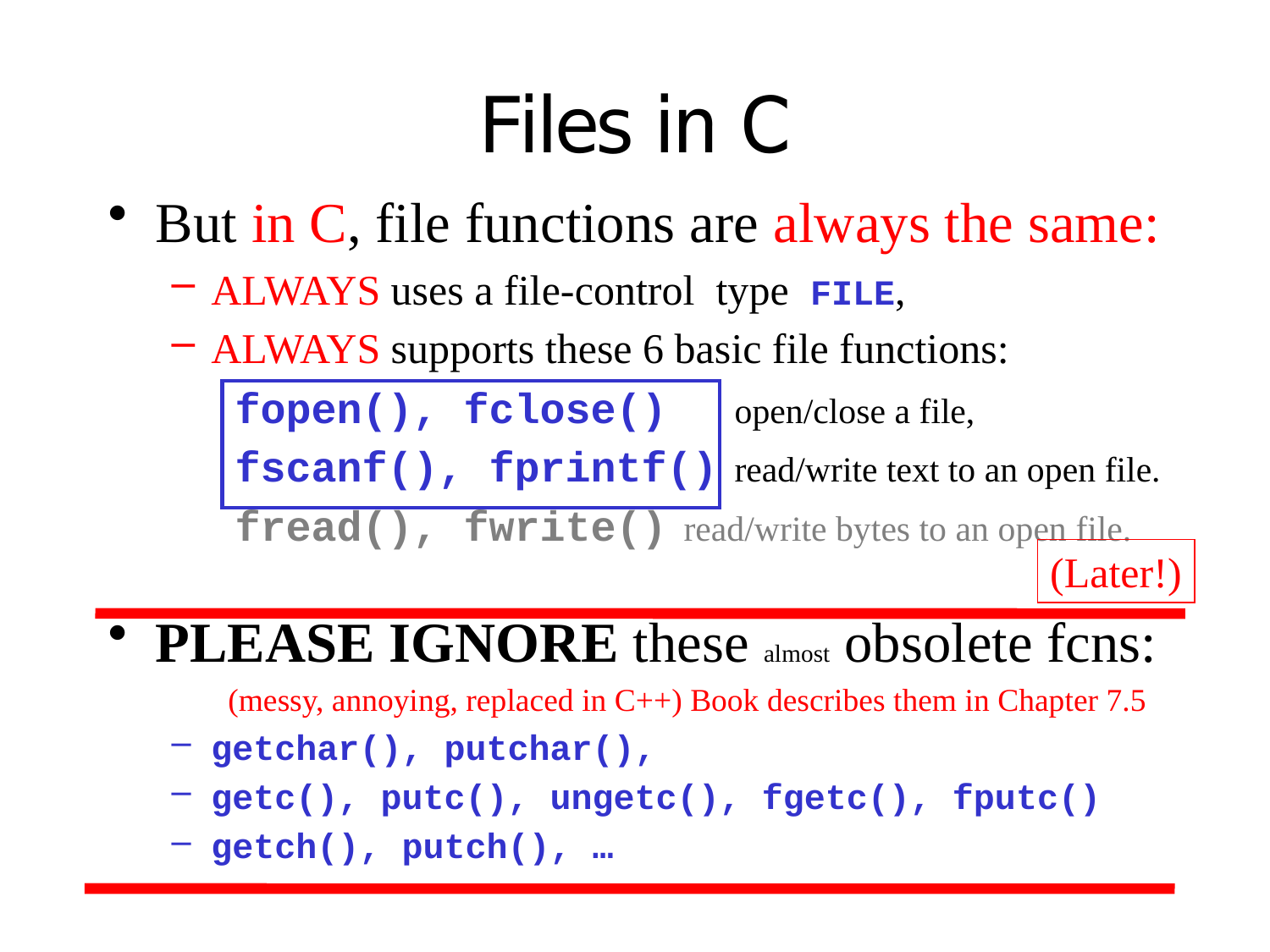

# Files in C
But in C, file functions are always the same:
ALWAYS uses a file-control  type  FILE,
ALWAYS supports these 6 basic file functions:
fopen(), fclose()    open/close a file,
fscanf(), fprintf() read/write text to an open file.
fread(), fwrite() read/write bytes to an open file.

PLEASE IGNORE these almost obsolete fcns:
	         (messy, annoying, replaced in C++) Book describes them in Chapter 7.5
getchar(), putchar(),
getc(), putc(), ungetc(), fgetc(), fputc()
getch(), putch(), …

(Later!)